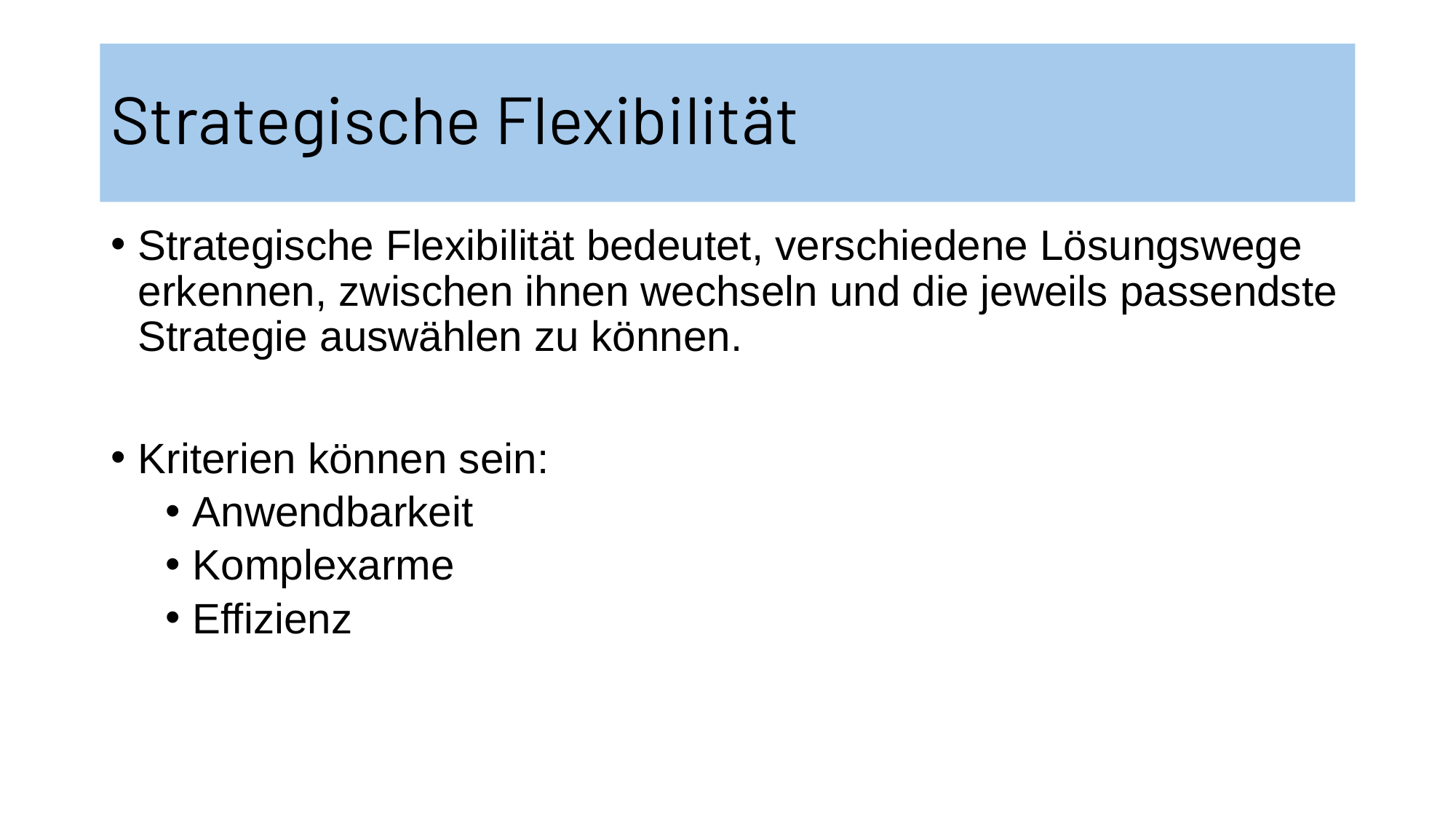

# Strategische Flexibilität
Strategische Flexibilität bedeutet, verschiedene Lösungswege erkennen, zwischen ihnen wechseln und die jeweils passendste Strategie auswählen zu können.

Kriterien können sein:
Anwendbarkeit
Komplexarme
Effizienz